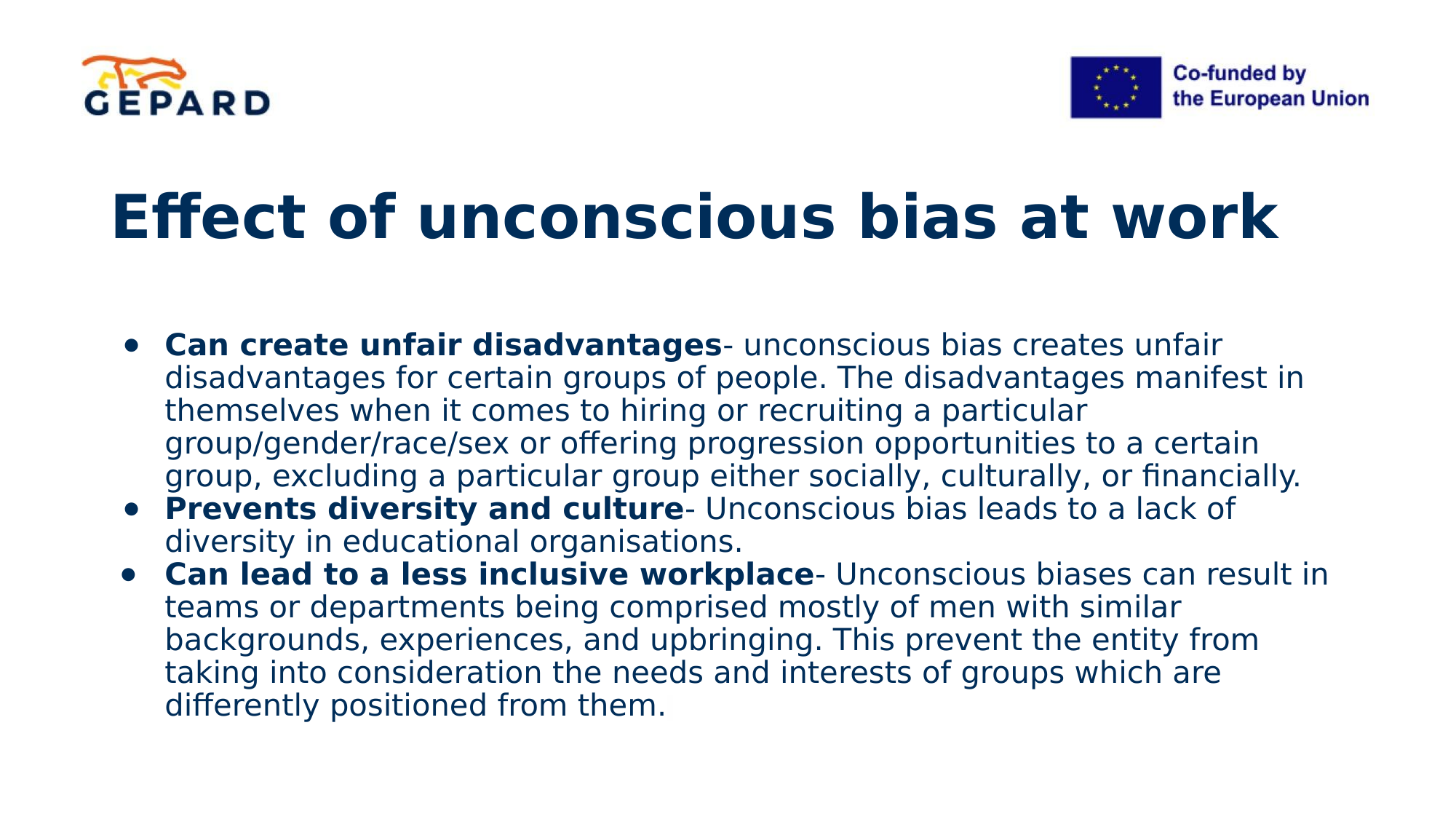

# Effect of unconscious bias at work
Can create unfair disadvantages- unconscious bias creates unfair disadvantages for certain groups of people. The disadvantages manifest in themselves when it comes to hiring or recruiting a particular group/gender/race/sex or offering progression opportunities to a certain group, excluding a particular group either socially, culturally, or financially.
Prevents diversity and culture- Unconscious bias leads to a lack of diversity in educational organisations.
Can lead to a less inclusive workplace- Unconscious biases can result in teams or departments being comprised mostly of men with similar backgrounds, experiences, and upbringing. This prevent the entity from taking into consideration the needs and interests of groups which are differently positioned from them.